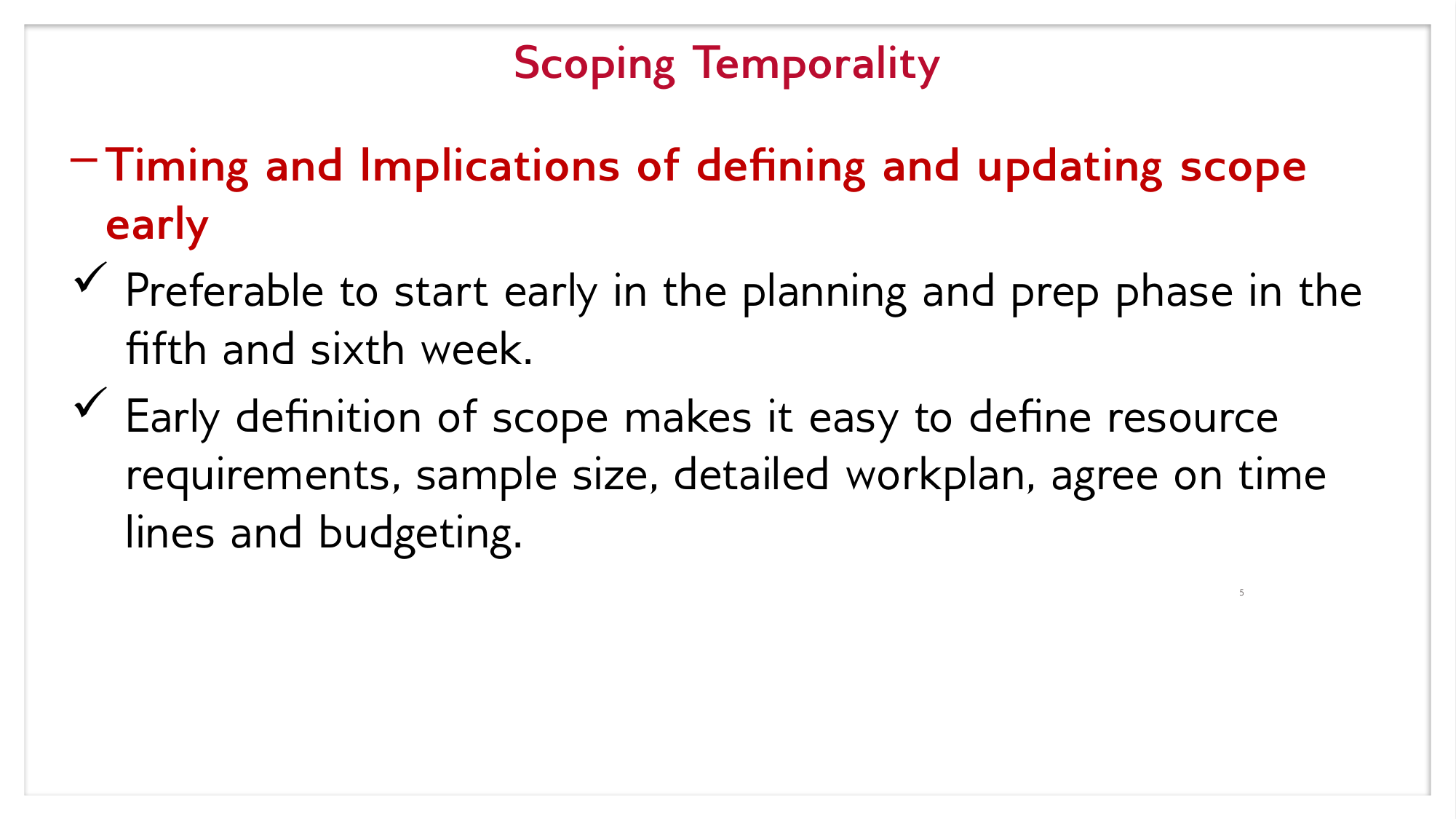

# Scoping Temporality
Timing and Implications of defining and updating scope early
Preferable to start early in the planning and prep phase in the fifth and sixth week.
Early definition of scope makes it easy to define resource requirements, sample size, detailed workplan, agree on time lines and budgeting.
5